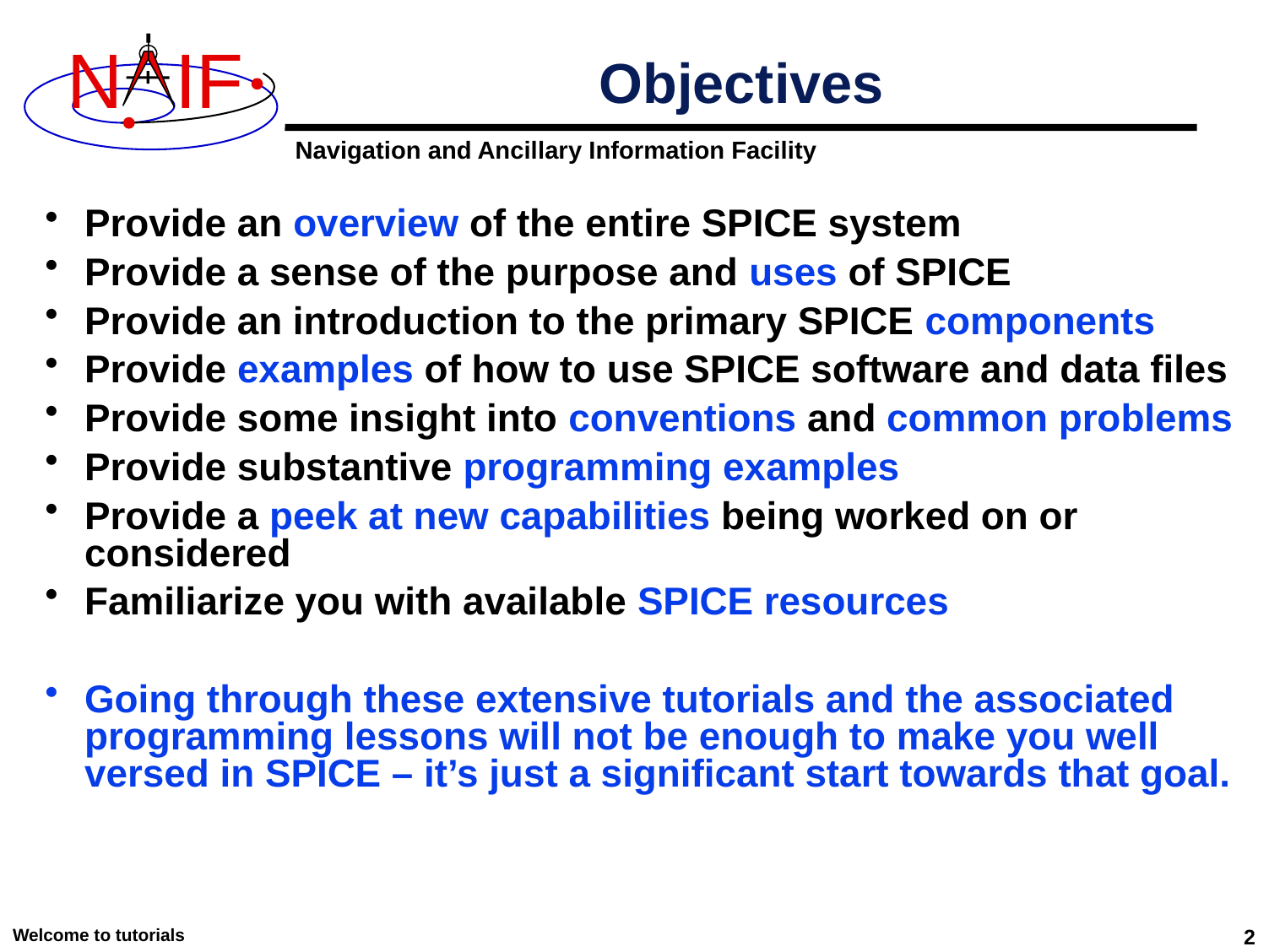

# Objectives
Provide an overview of the entire SPICE system
Provide a sense of the purpose and uses of SPICE
Provide an introduction to the primary SPICE components
Provide examples of how to use SPICE software and data files
Provide some insight into conventions and common problems
Provide substantive programming examples
Provide a peek at new capabilities being worked on or considered
Familiarize you with available SPICE resources

Going through these extensive tutorials and the associated programming lessons will not be enough to make you well versed in SPICE – it’s just a significant start towards that goal.

Welcome to tutorials
2